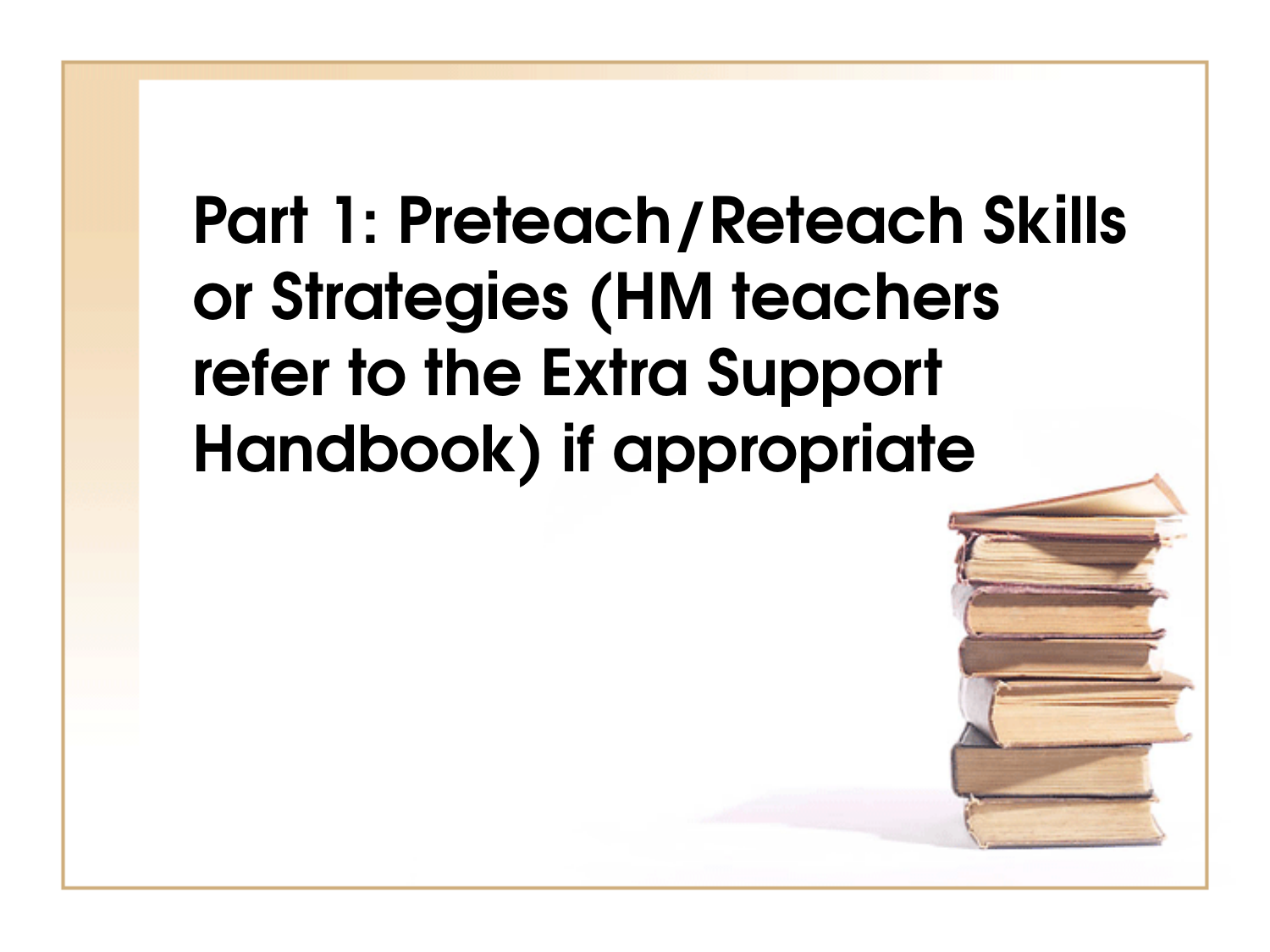

# Part 1: Preteach/Reteach Skills or Strategies (HM teachers refer to the Extra Support Handbook) if appropriate